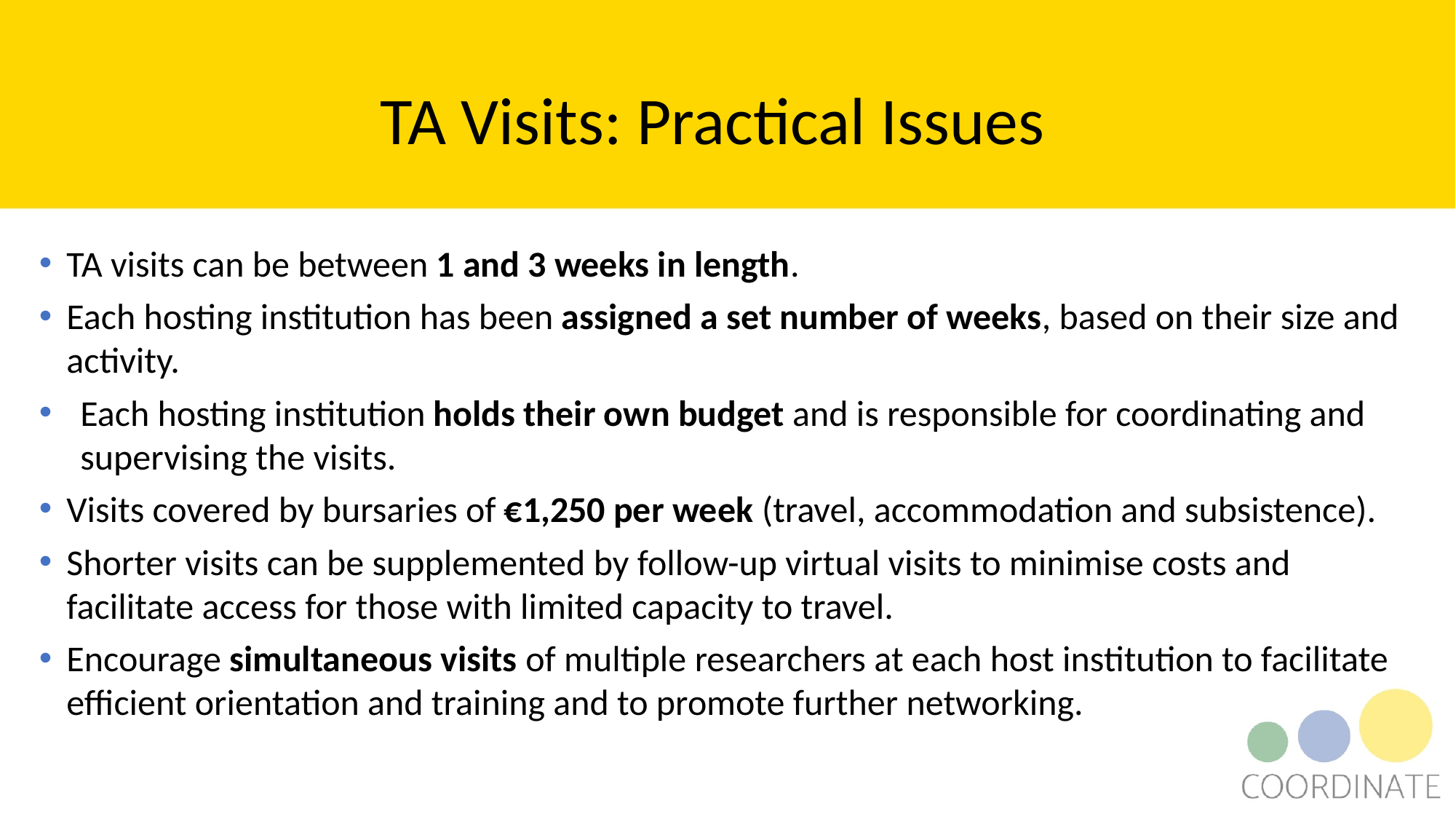

# TA Visits: Practical Issues
TA visits can be between 1 and 3 weeks in length.
Each hosting institution has been assigned a set number of weeks, based on their size and activity.
Each hosting institution holds their own budget and is responsible for coordinating and supervising the visits.
Visits covered by bursaries of €1,250 per week (travel, accommodation and subsistence).
Shorter visits can be supplemented by follow-up virtual visits to minimise costs and facilitate access for those with limited capacity to travel.
Encourage simultaneous visits of multiple researchers at each host institution to facilitate efficient orientation and training and to promote further networking.